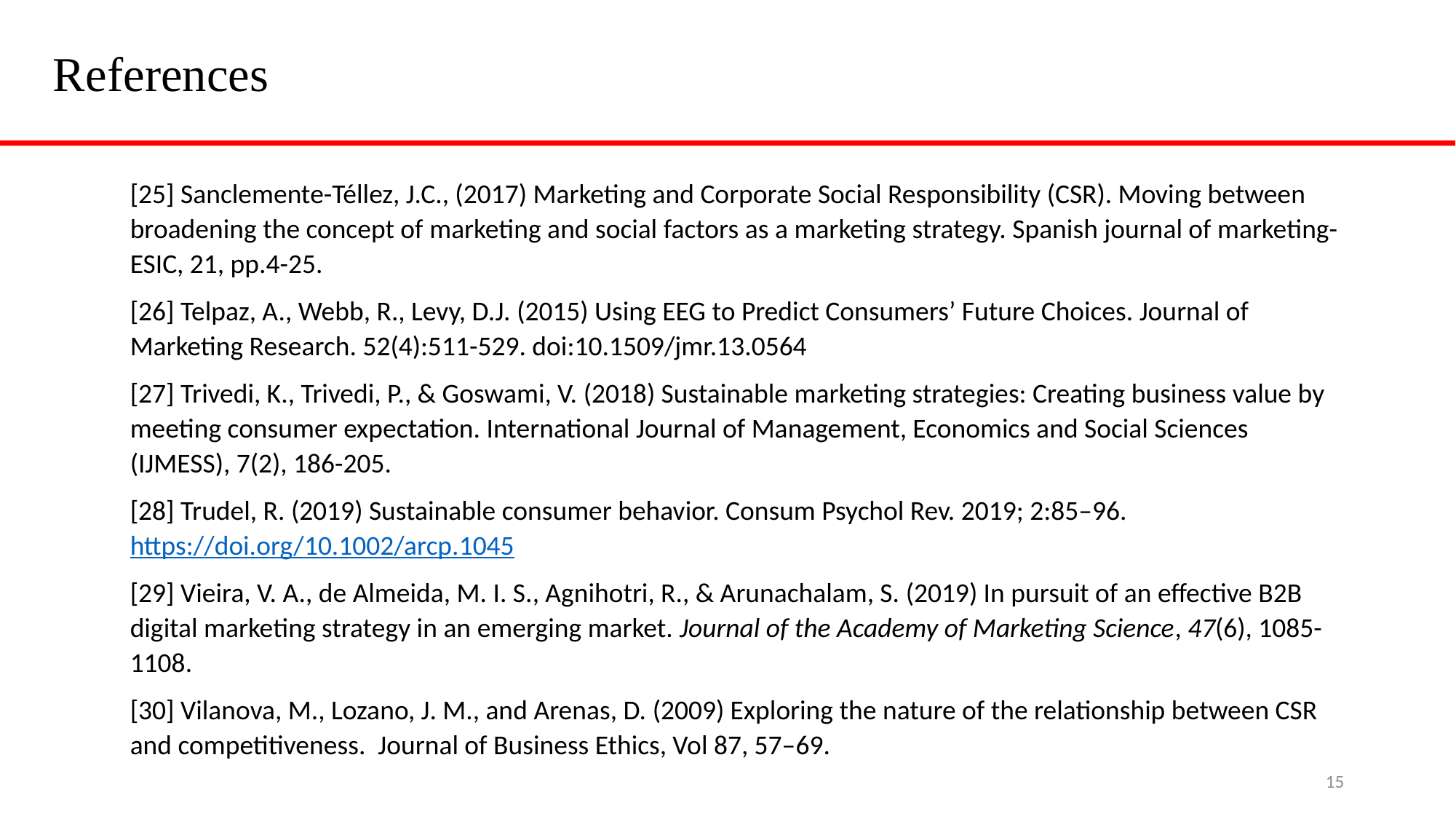

References

[25] Sanclemente-Téllez, J.C., (2017) Marketing and Corporate Social Responsibility (CSR). Moving between broadening the concept of marketing and social factors as a marketing strategy. Spanish journal of marketing-ESIC, 21, pp.4-25.
[26] Telpaz, A., Webb, R., Levy, D.J. (2015) Using EEG to Predict Consumers’ Future Choices. Journal of Marketing Research. 52(4):511-529. doi:10.1509/jmr.13.0564
[27] Trivedi, K., Trivedi, P., & Goswami, V. (2018) Sustainable marketing strategies: Creating business value by meeting consumer expectation. International Journal of Management, Economics and Social Sciences (IJMESS), 7(2), 186-205.
[28] Trudel, R. (2019) Sustainable consumer behavior. Consum Psychol Rev. 2019; 2:85–96. https://doi.org/10.1002/arcp.1045
[29] Vieira, V. A., de Almeida, M. I. S., Agnihotri, R., & Arunachalam, S. (2019) In pursuit of an effective B2B digital marketing strategy in an emerging market. Journal of the Academy of Marketing Science, 47(6), 1085-1108.
[30] Vilanova, M., Lozano, J. M., and Arenas, D. (2009) Exploring the nature of the relationship between CSR and competitiveness.  Journal of Business Ethics, Vol 87, 57–69.
15